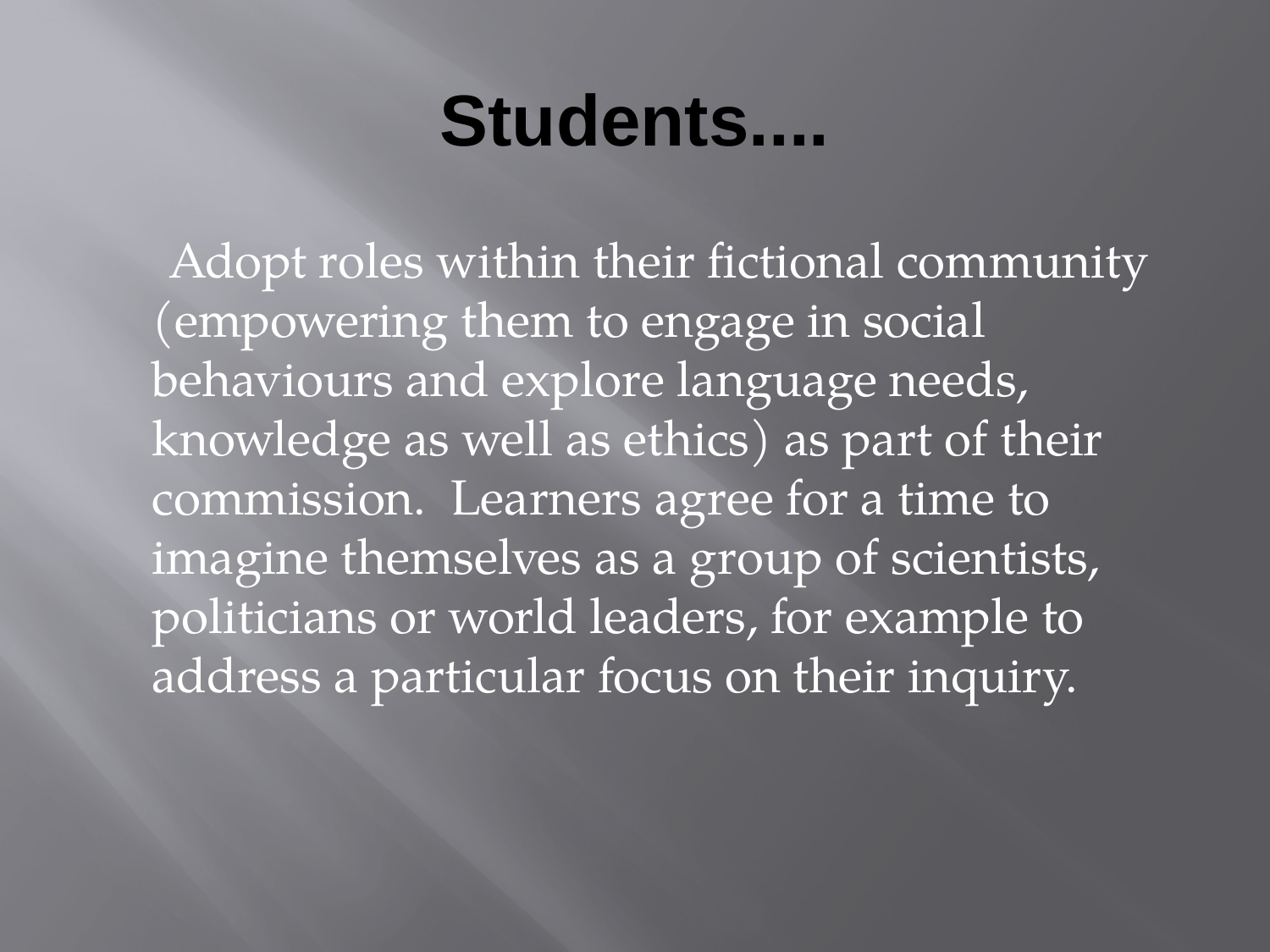

# Students....
      Adopt roles within their fictional community (empowering them to engage in social behaviours and explore language needs, knowledge as well as ethics) as part of their commission.  Learners agree for a time to imagine themselves as a group of scientists, politicians or world leaders, for example to address a particular focus on their inquiry.